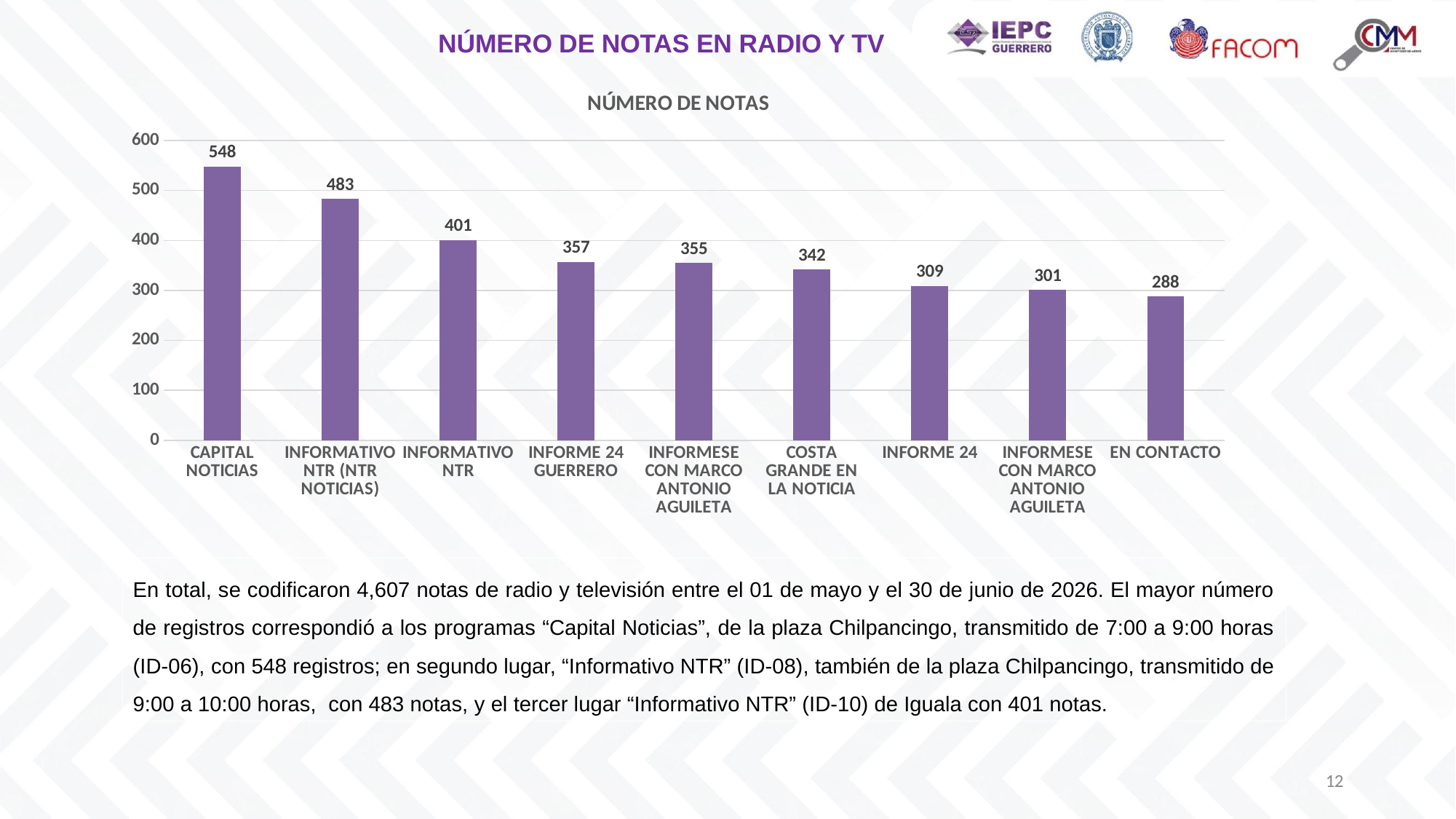

NÚMERO DE NOTAS EN RADIO Y TV

### Chart: NÚMERO DE NOTAS

| Category | NO. DE NOTAS |
|---|---|
| CAPITAL NOTICIAS | 548.0 |
| INFORMATIVO NTR (NTR NOTICIAS) | 483.0 |
| INFORMATIVO NTR | 401.0 |
| INFORME 24 GUERRERO | 357.0 |
| INFORMESE CON MARCO ANTONIO AGUILETA | 355.0 |
| COSTA GRANDE EN LA NOTICIA | 342.0 |
| INFORME 24 | 309.0 |
| INFORMESE CON MARCO ANTONIO AGUILETA | 301.0 |
| EN CONTACTO | 288.0 |
En total, se codificaron 4,607 notas de radio y televisión entre el 01 de mayo y el 30 de junio de 2026. El mayor número de registros correspondió a los programas “Capital Noticias”, de la plaza Chilpancingo, transmitido de 7:00 a 9:00 horas (ID-06), con 548 registros; en segundo lugar, “Informativo NTR” (ID-08), también de la plaza Chilpancingo, transmitido de 9:00 a 10:00 horas,  con 483 notas, y el tercer lugar “Informativo NTR” (ID-10) de Iguala con 401 notas.
12